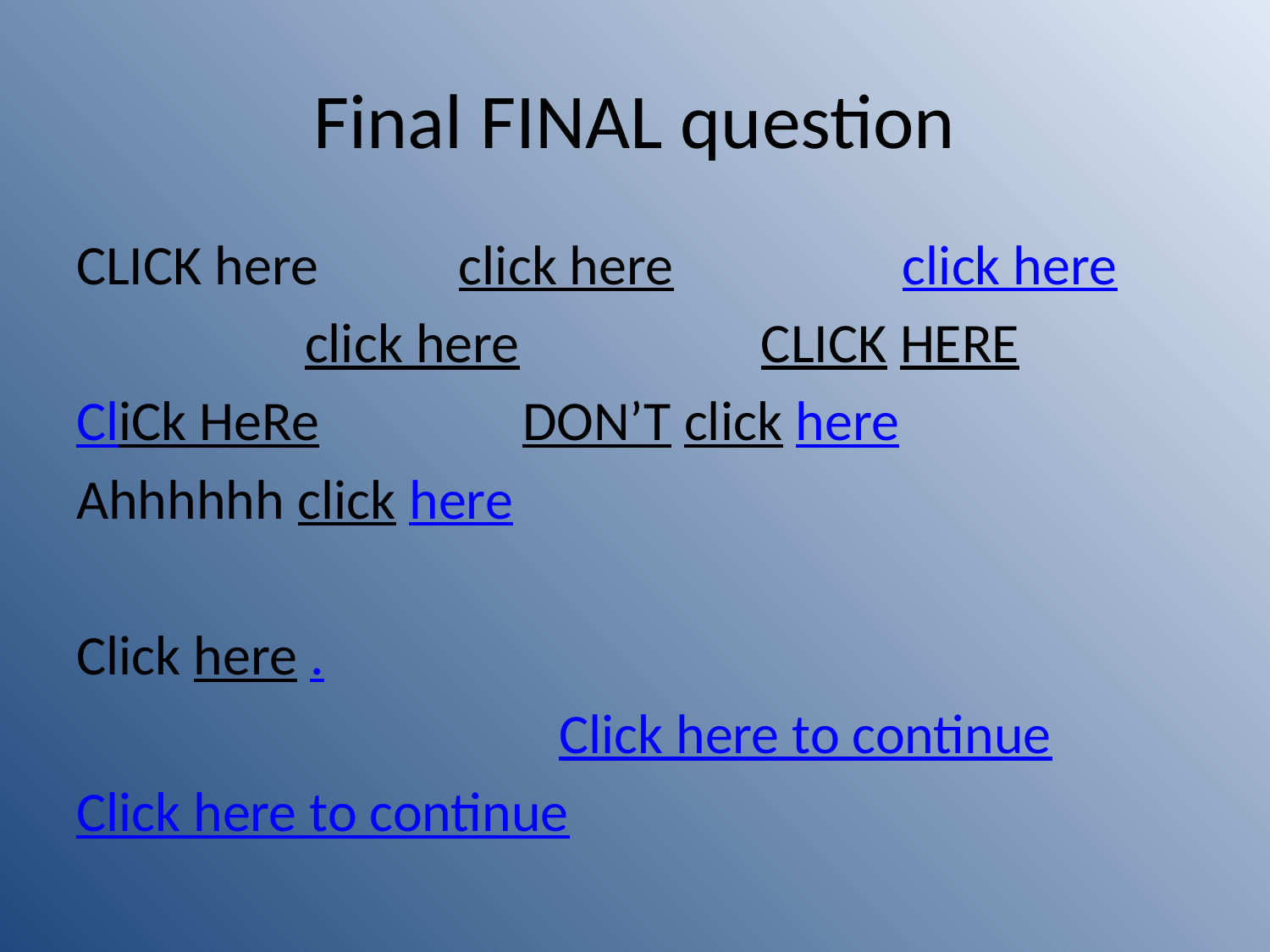

# Final FINAL question
CLICK here           click here                  click here
                  click here                   CLICK HERE
CliCk HeRe                DON’T click here
Ahhhhhh click here

Click here .
                                      Click here to continue
Click here to continue